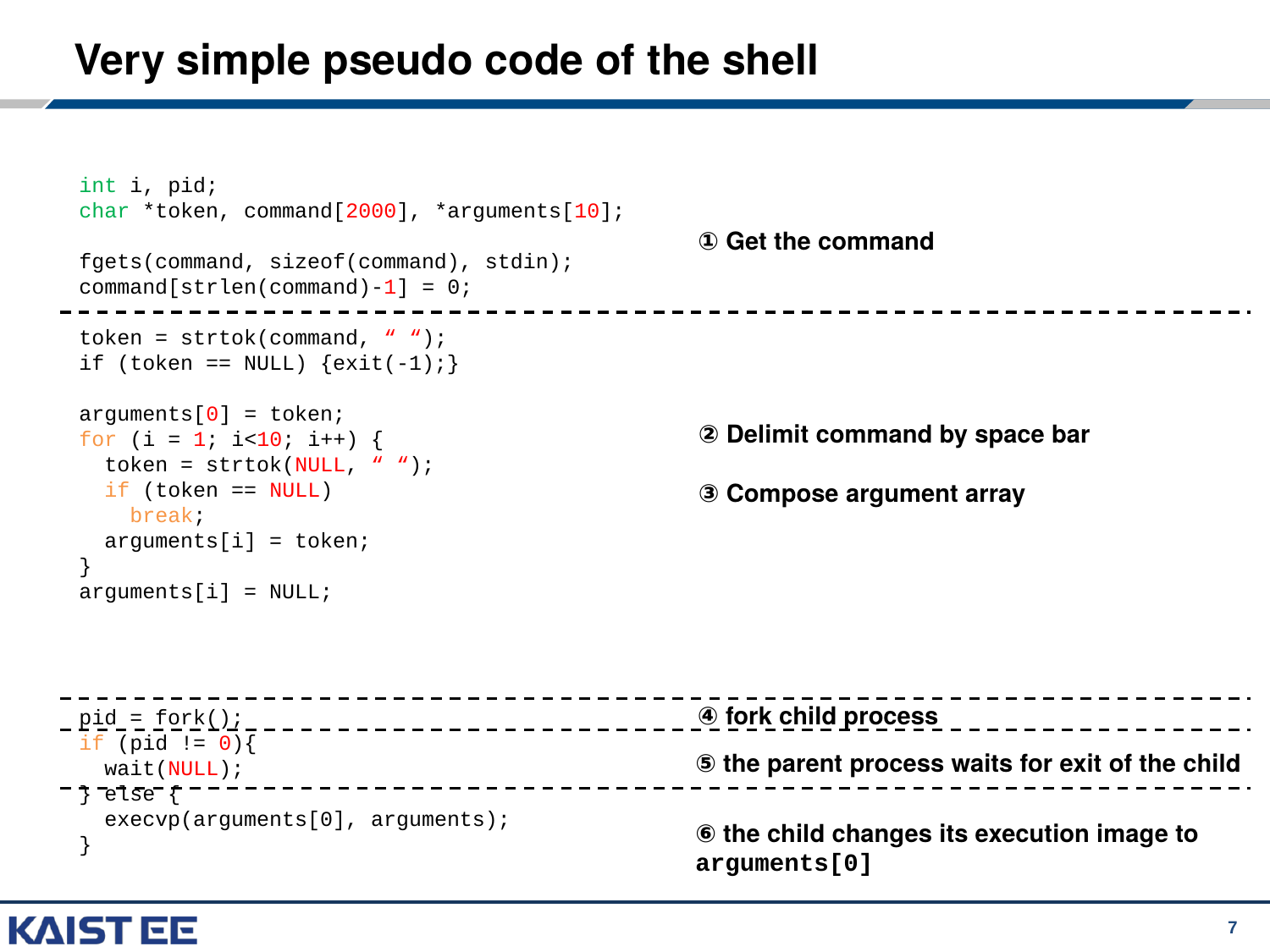

# Very simple pseudo code of the shell
int i, pid;
char *token, command[2000], *arguments[10];

fgets(command, sizeof(command), stdin);
command[strlen(command)-1] = 0;

token = strtok(command, “ “);
if (token == NULL) {exit(-1);}

arguments[0] = token;
for (i = 1; i<10; i++) {
  token = strtok(NULL, “ “);
  if (token == NULL)
    break;
  arguments[i] = token;
}
arguments[i] = NULL;

pid = fork();
if (pid != 0){
  wait(NULL);
} else {
  execvp(arguments[0], arguments);
}
① Get the command
② Delimit command by space bar
③ Compose argument array
④ fork child process
⑤ the parent process waits for exit of the child
⑥ the child changes its execution image to     arguments[0]